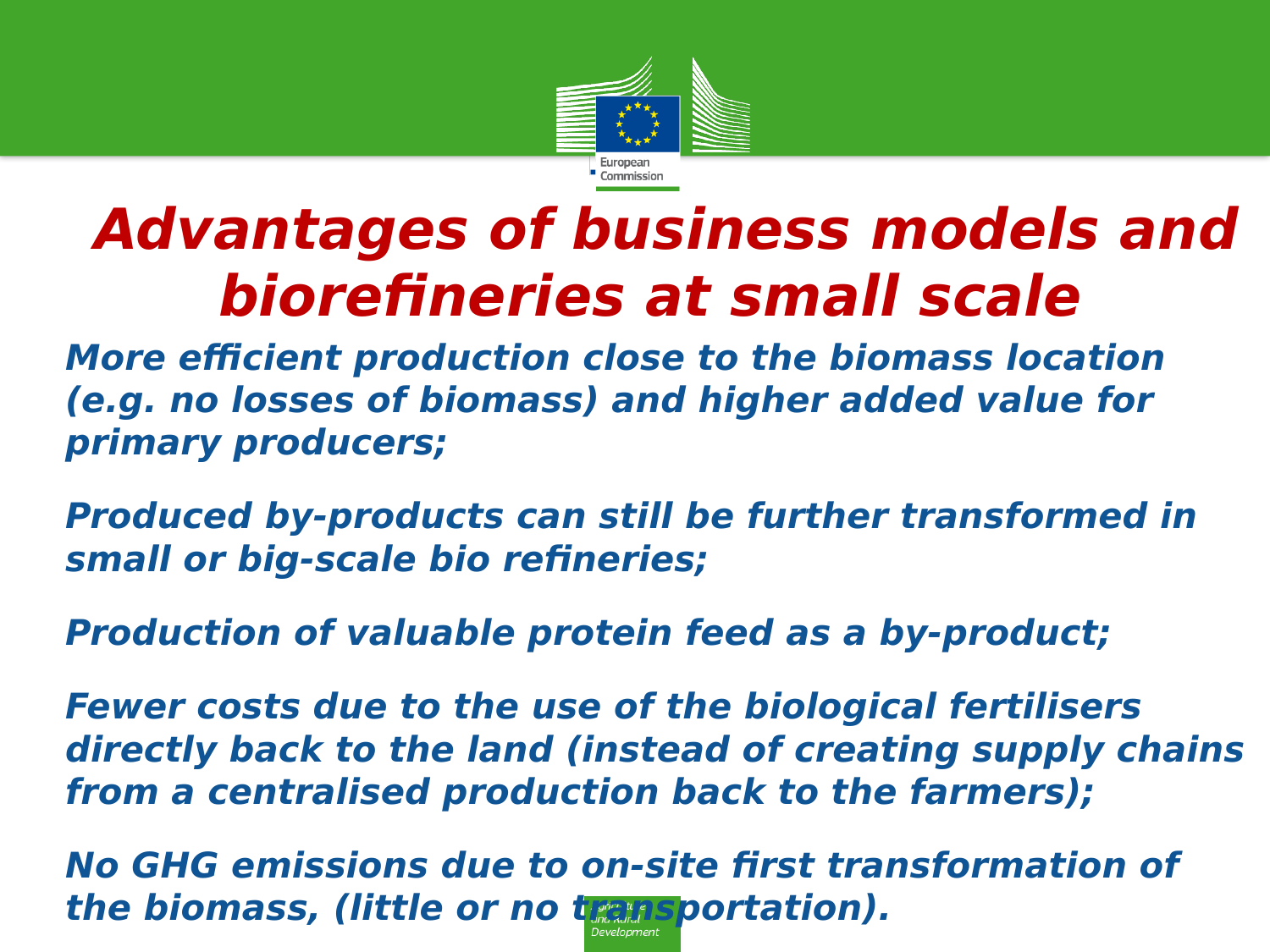

Advantages of business models and biorefineries at small scale
More efficient production close to the biomass location (e.g. no losses of biomass) and higher added value for primary producers;

Produced by-products can still be further transformed in small or big-scale bio refineries;

Production of valuable protein feed as a by-product;

Fewer costs due to the use of the biological fertilisers directly back to the land (instead of creating supply chains from a centralised production back to the farmers);

No GHG emissions due to on-site first transformation of the biomass, (little or no transportation).